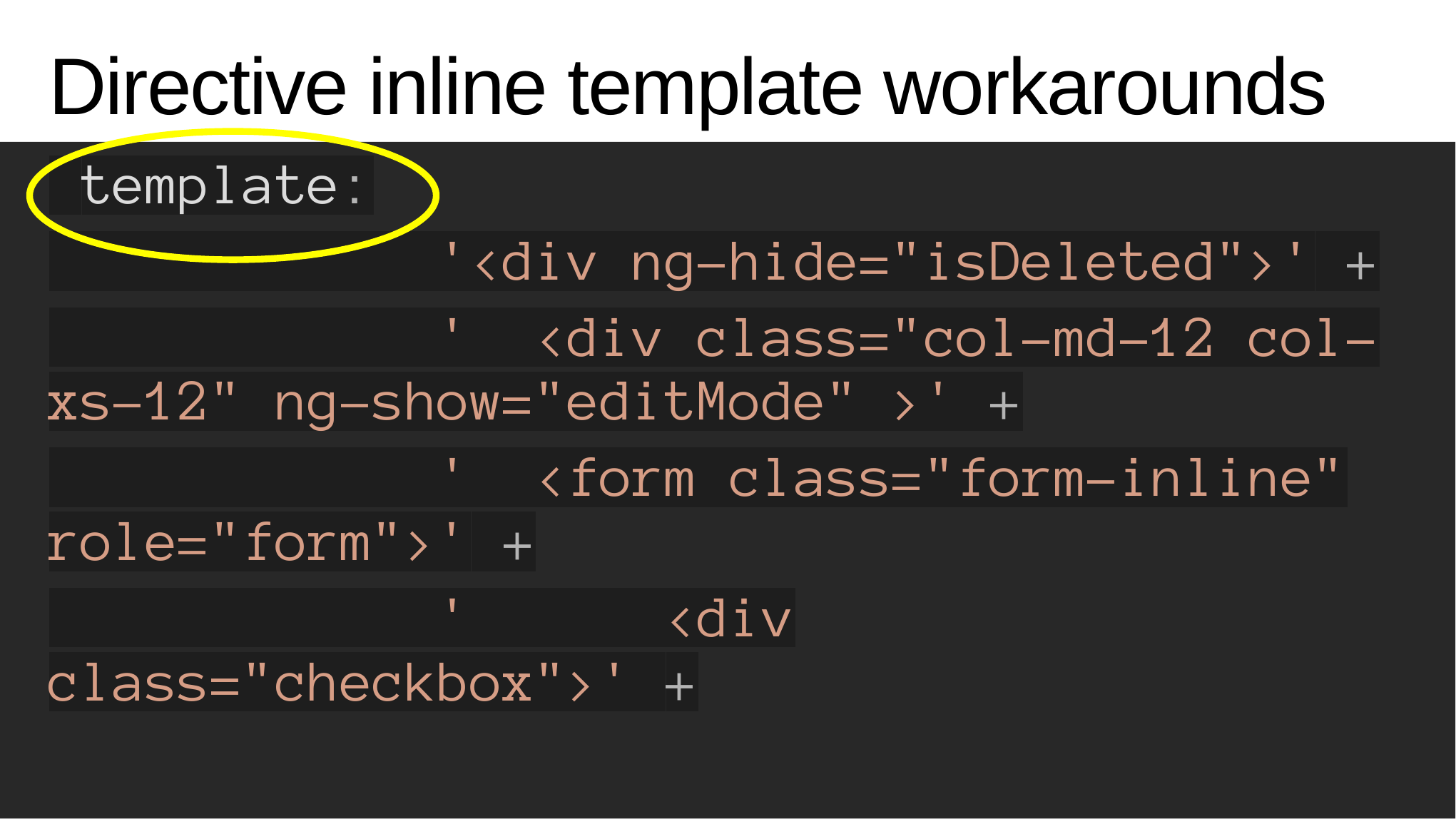

# Directive inline template workarounds

 template:
            '<div ng-hide="isDeleted">' +
            '  <div class="col-md-12 col-xs-12" ng-show="editMode" >' +
            '  <form class="form-inline" role="form">' +
            '      <div class="checkbox">' +